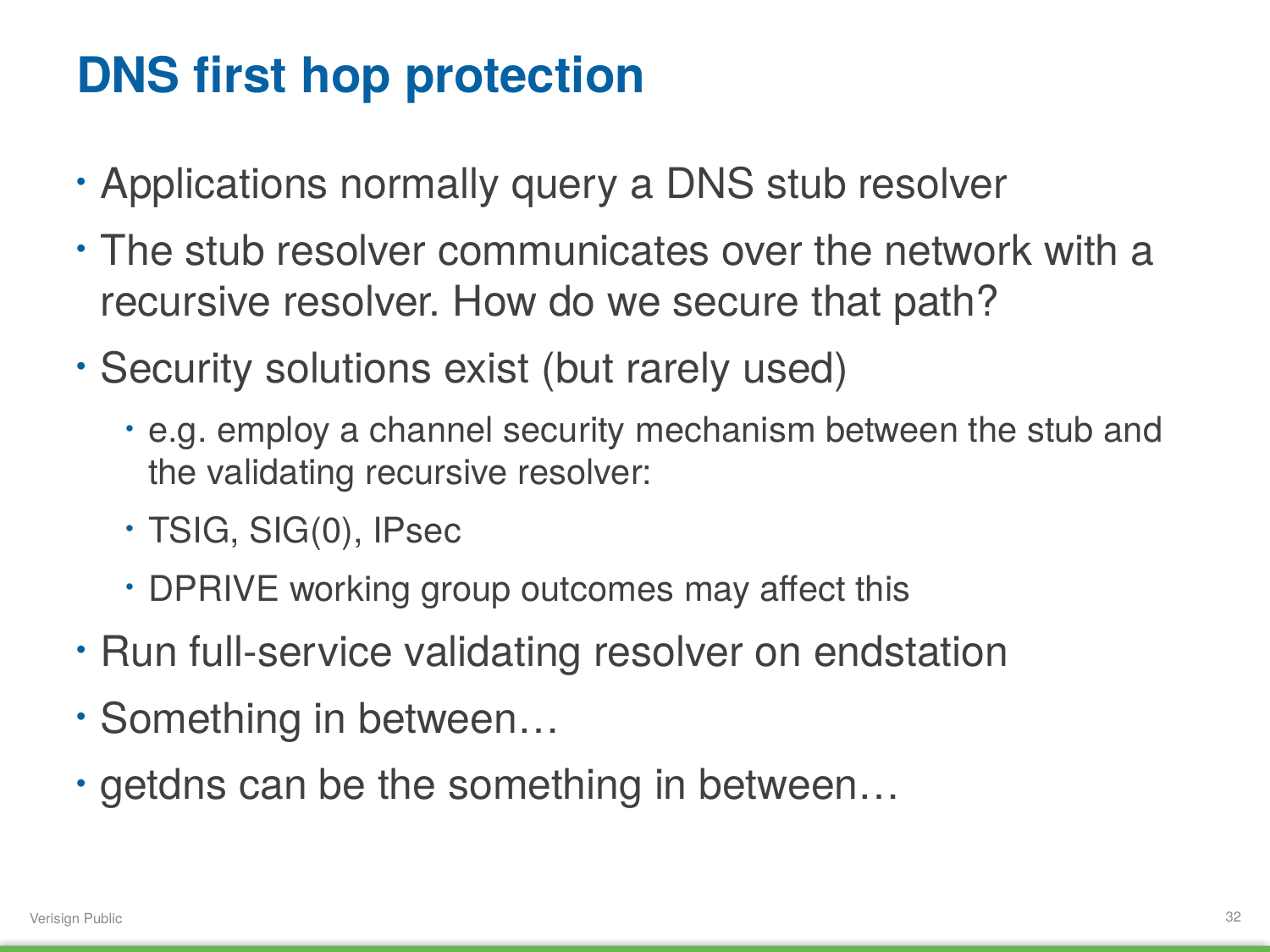

# DNS first hop protection
Applications normally query a DNS stub resolver
The stub resolver communicates over the network with a recursive resolver. How do we secure that path?
Security solutions exist (but rarely used)
e.g. employ a channel security mechanism between the stub and the validating recursive resolver:
TSIG, SIG(0), IPsec
DPRIVE working group outcomes may affect this
Run full-service validating resolver on endstation
Something in between…
getdns can be the something in between…
32